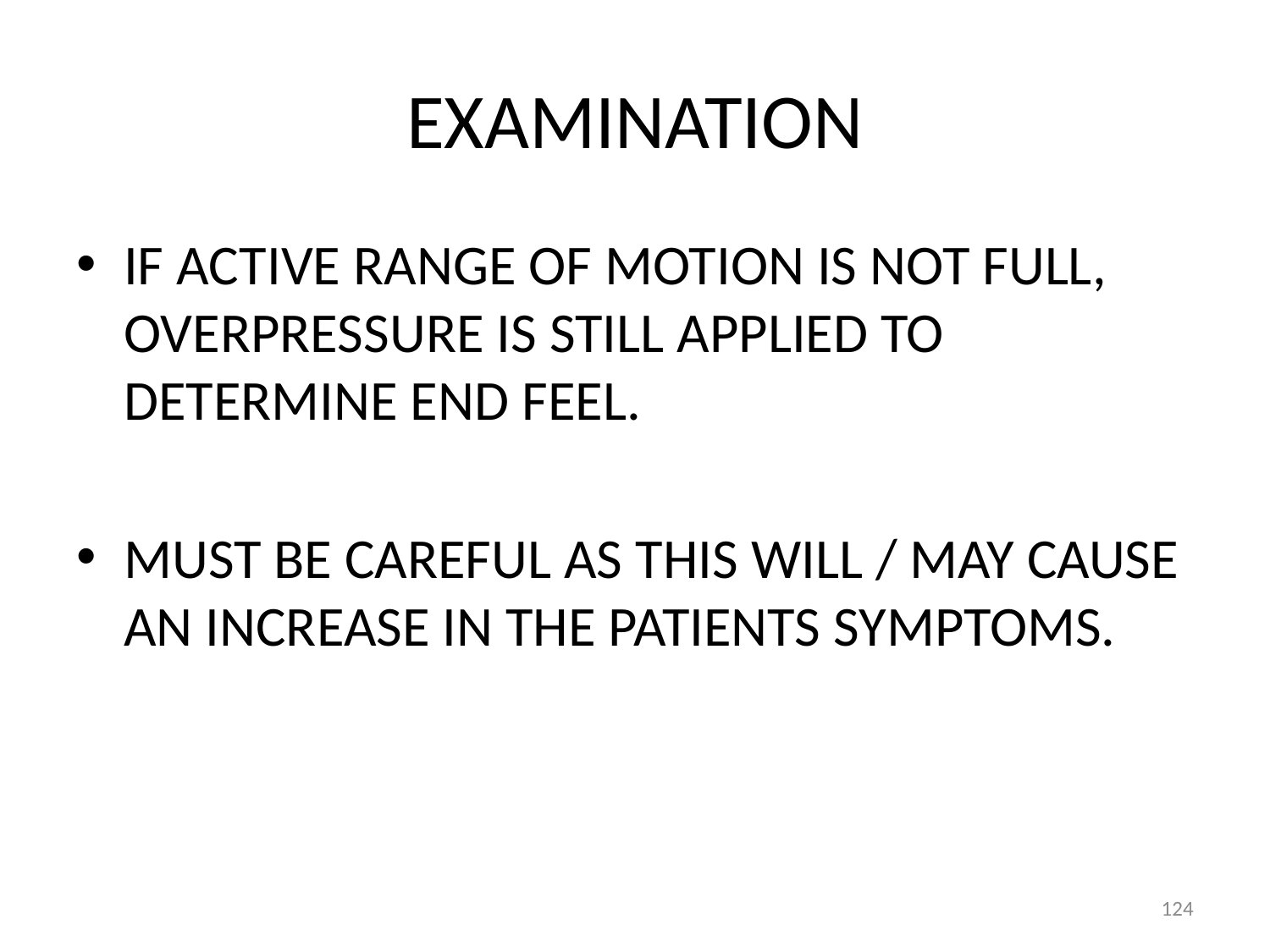

# EXAMINATION
IF ACTIVE RANGE OF MOTION IS NOT FULL, OVERPRESSURE IS STILL APPLIED TO DETERMINE END FEEL.

MUST BE CAREFUL AS THIS WILL / MAY CAUSE AN INCREASE IN THE PATIENTS SYMPTOMS.
124